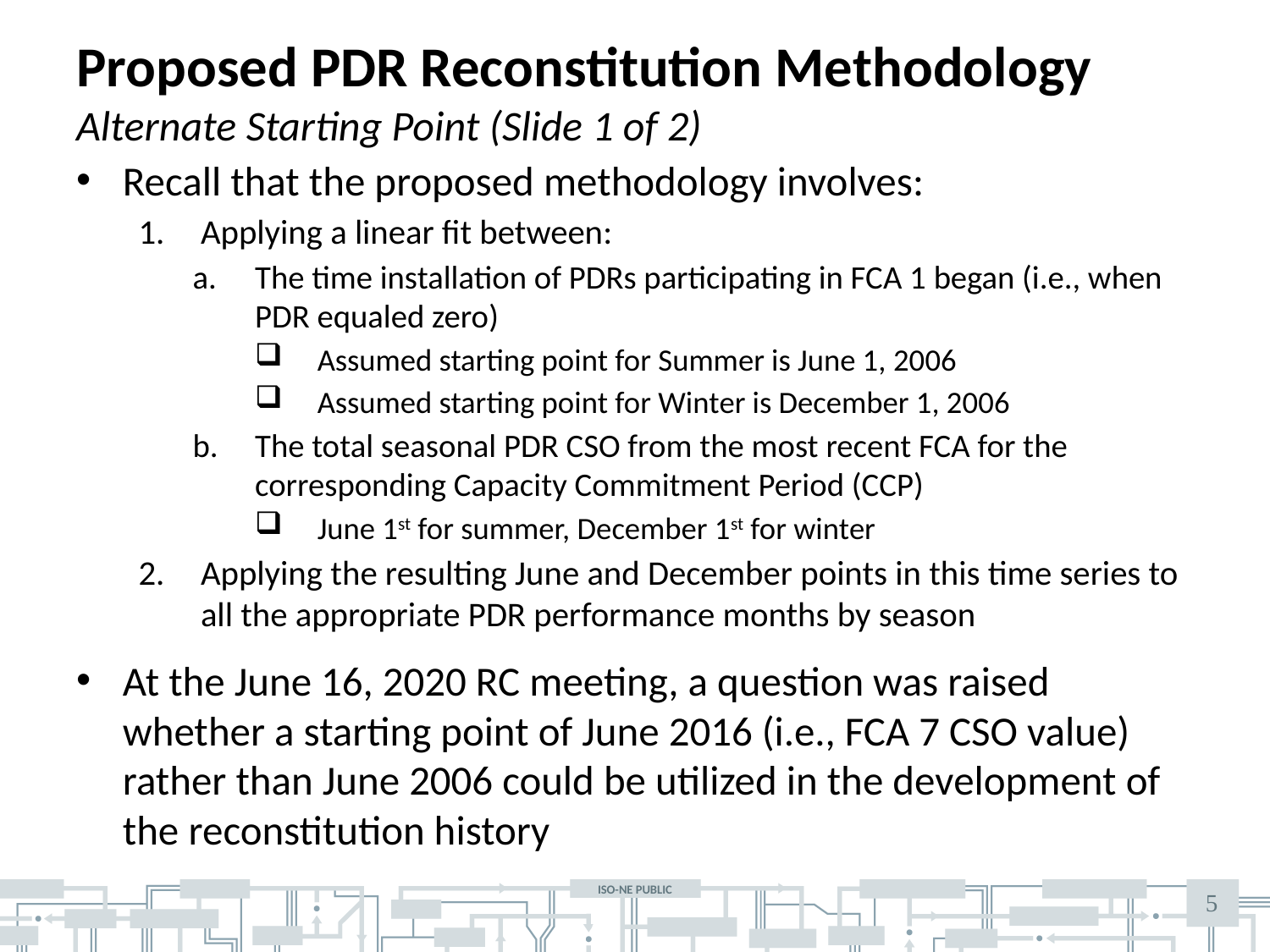

# Proposed PDR Reconstitution Methodology Alternate Starting Point (Slide 1 of 2)
Recall that the proposed methodology involves:
Applying a linear fit between:
The time installation of PDRs participating in FCA 1 began (i.e., when PDR equaled zero)
Assumed starting point for Summer is June 1, 2006
Assumed starting point for Winter is December 1, 2006
The total seasonal PDR CSO from the most recent FCA for the corresponding Capacity Commitment Period (CCP)
June 1st for summer, December 1st for winter
Applying the resulting June and December points in this time series to all the appropriate PDR performance months by season
At the June 16, 2020 RC meeting, a question was raised whether a starting point of June 2016 (i.e., FCA 7 CSO value) rather than June 2006 could be utilized in the development of the reconstitution history

5